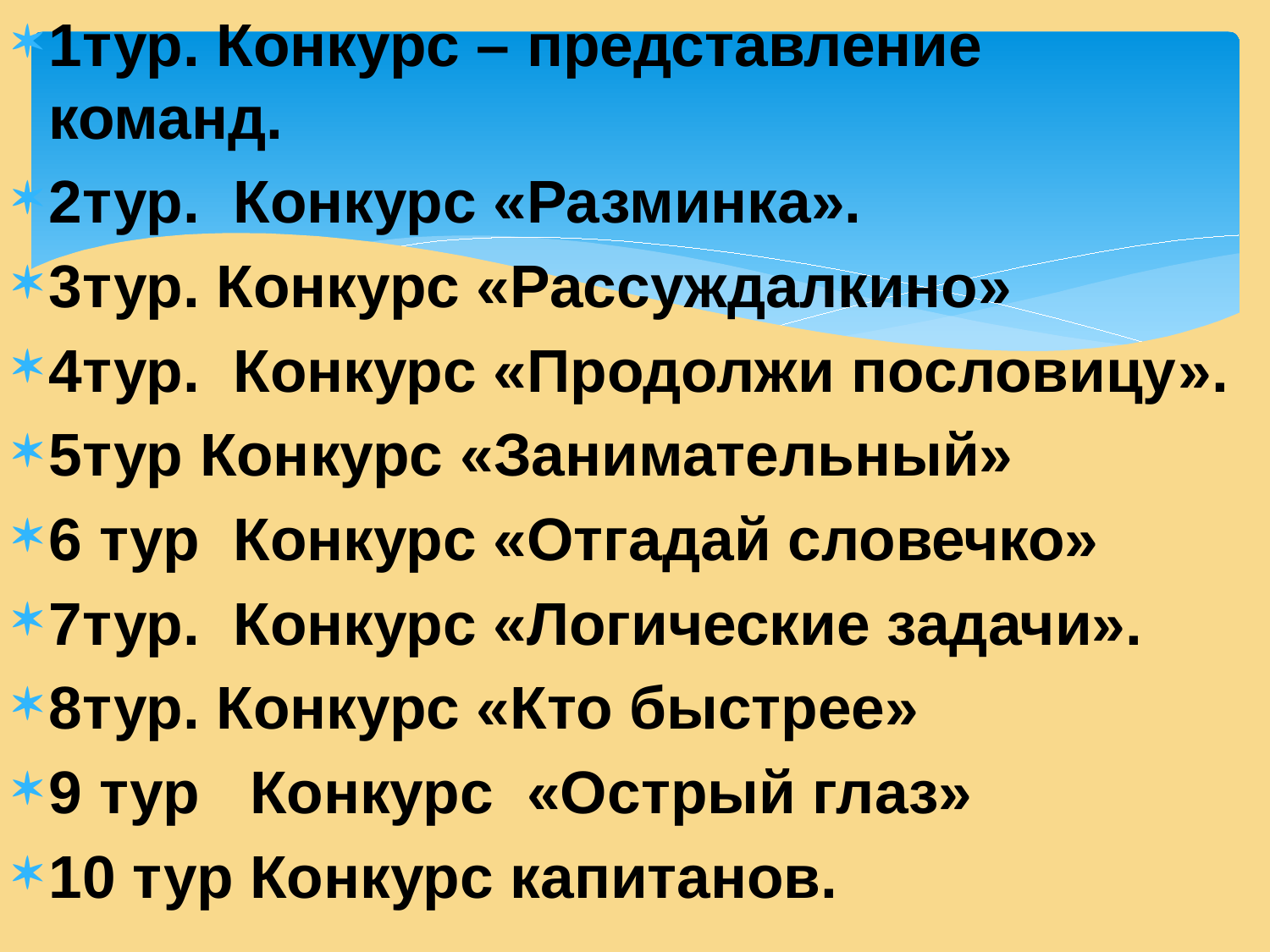

1тур. Конкурс – представление команд.
2тур.  Конкурс «Разминка».
3тур. Конкурс «Рассуждалкино»
4тур.  Конкурс «Продолжи пословицу».
5тур Конкурс «Занимательный»
6 тур  Конкурс «Отгадай словечко»
7тур.  Конкурс «Логические задачи».
8тур. Конкурс «Кто быстрее»
9 тур   Конкурс  «Острый глаз»
10 тур Конкурс капитанов.
#